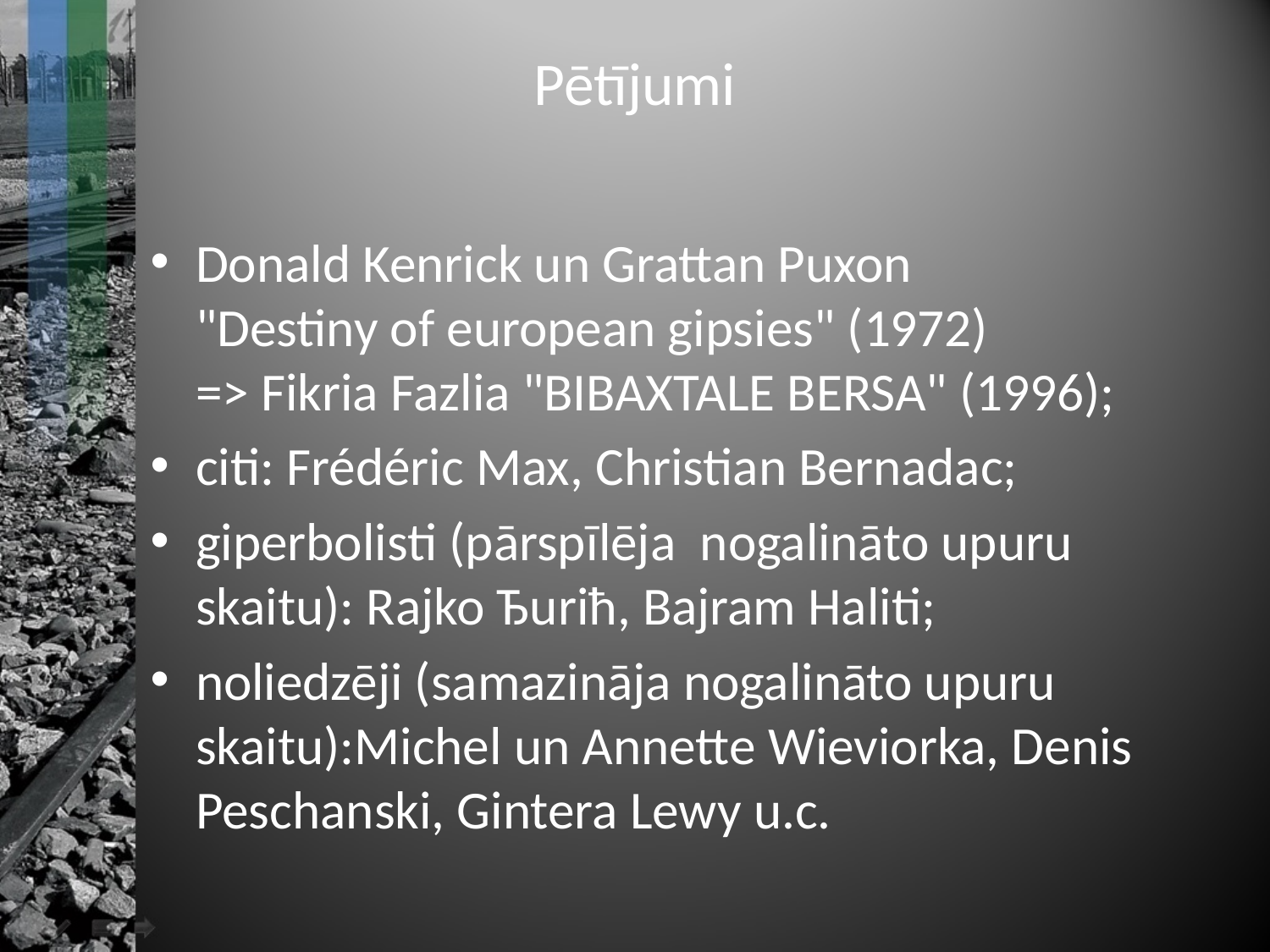

# Pētījumi
Donald Kenrick un Grattan Puxon
"Destiny of european gipsies" (1972)
=> Fikria Fazlia "BIBAXTALE BERSA" (1996);
citi: Frédéric Max, Christian Bernadac;
giperbolisti (pārspīlēja  nogalināto upuru skaitu): Raјko Ђuriћ, Baјram Haliti;
noliedzēji (samazināja nogalināto upuru skaitu):Michel un Annette Wieviorka, Denis Peschanski, Gintera Lewy u.c.